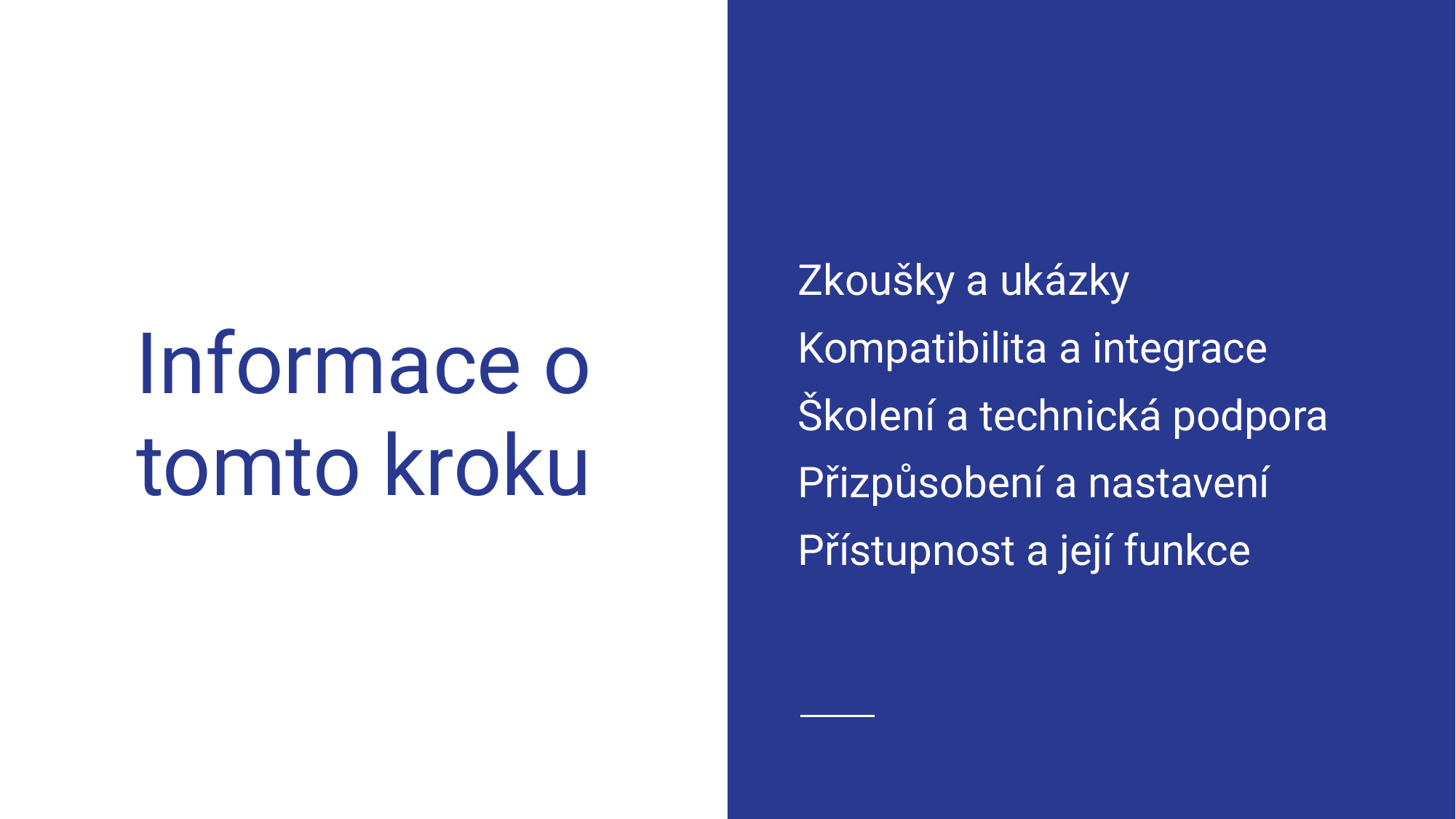

Zkoušky a ukázky
Kompatibilita a integrace
Školení a technická podpora
Přizpůsobení a nastavení
Přístupnost a její funkce
Informace o tomto kroku